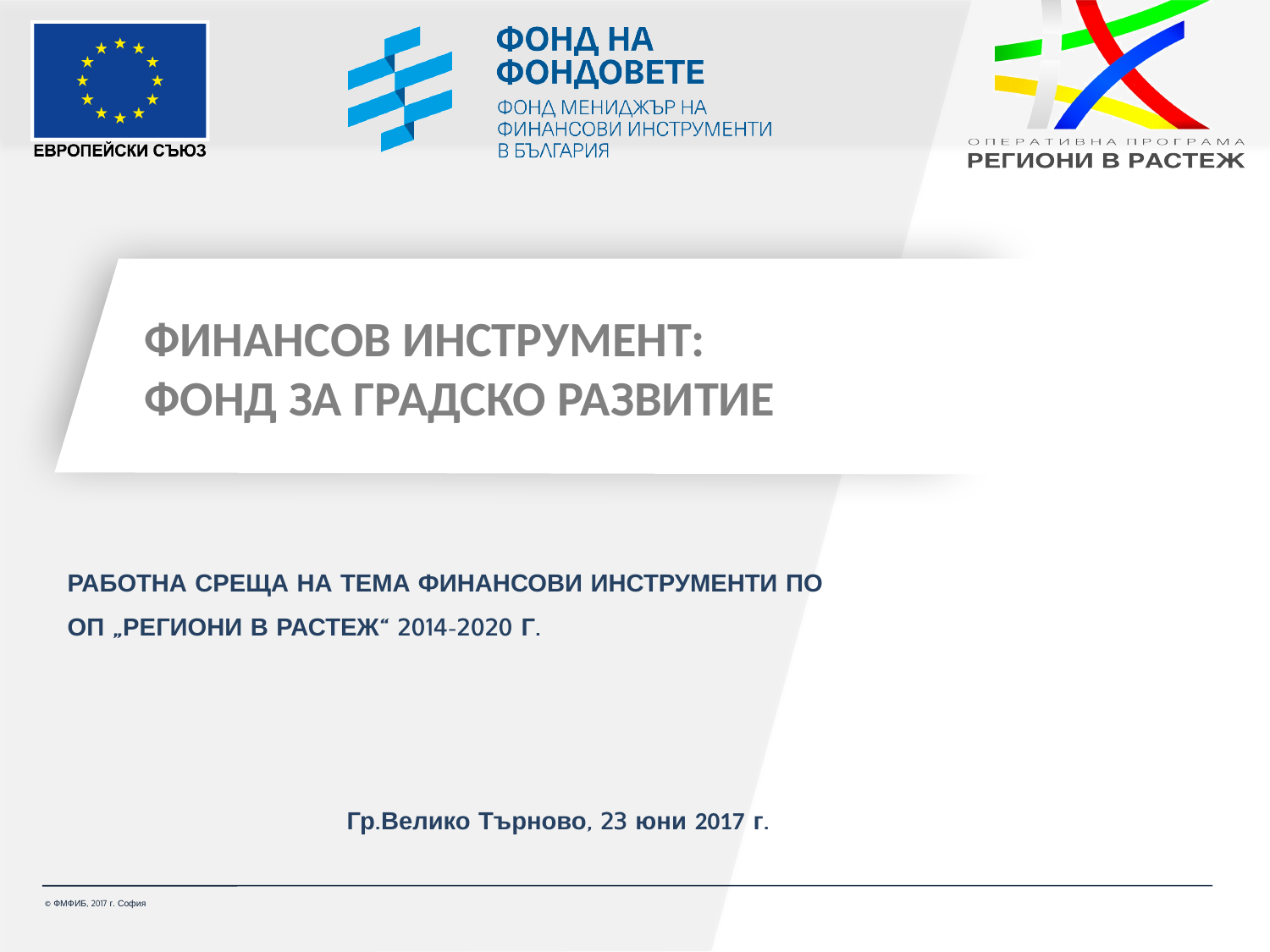

# ФИНАНСОВ ИНСТРУМЕНТ: ФОНД ЗА ГРАДСКО РАЗВИТИЕ
Работна среща на тема финансови инструменти по
ОП „Региони в растеж“ 2014-2020 г.

Гр.Велико Търново, 23 юни 2017 г.